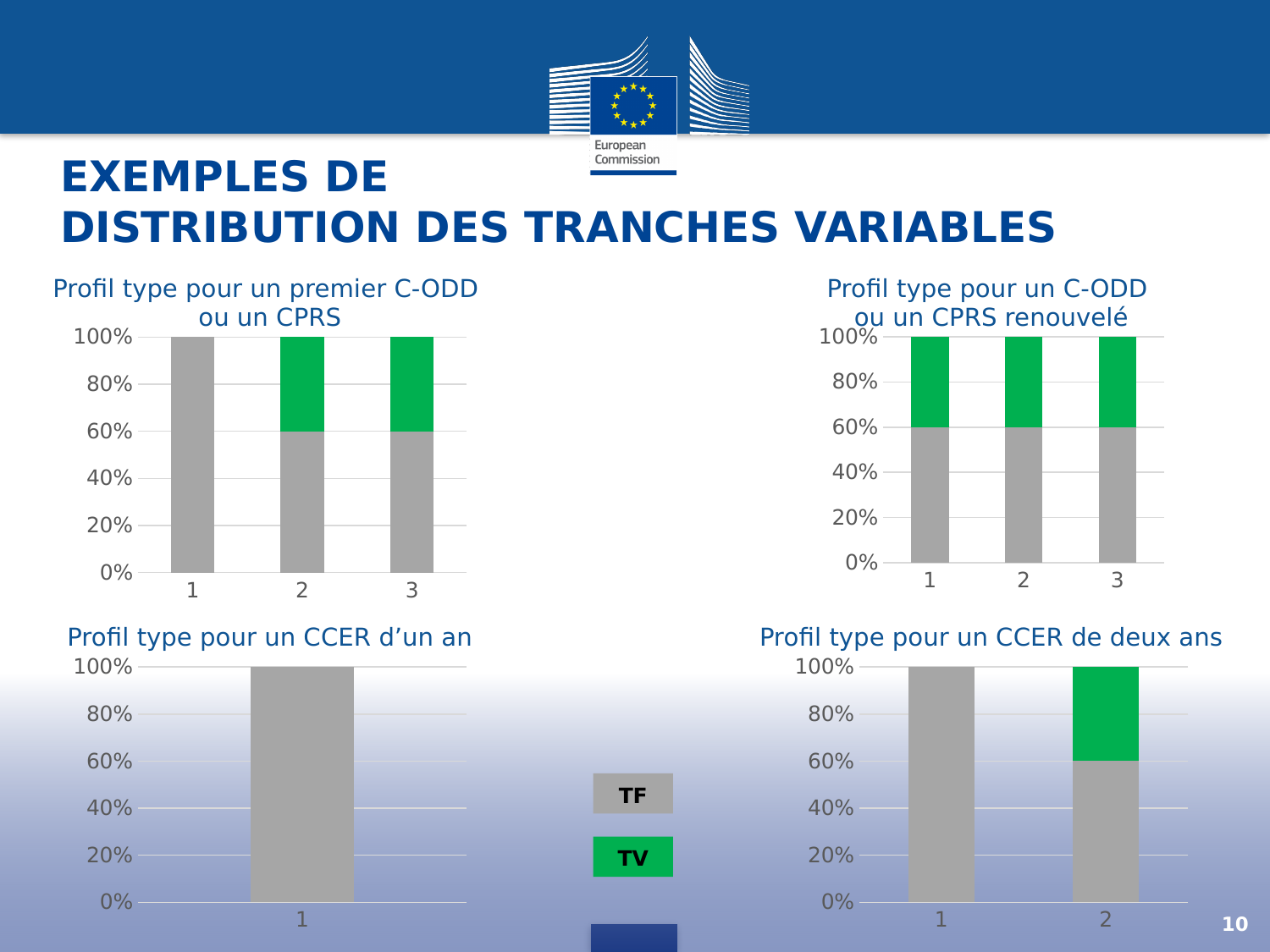

# Exemples de distribution des tranches variables
Profil type pour un premier C-ODD
ou un CPRS
Profil type pour un C-ODD
ou un CPRS renouvelé

### Chart

| Category | base tranche | variable trance |
|---|---|---|

### Chart

| Category | base tranche | variable trance |
|---|---|---|
Profil type pour un CCER d’un an
Profil type pour un CCER de deux ans

### Chart

| Category | Series 1 |
|---|---|
| 1 | 1.0 |

### Chart

| Category | Series 1 | Series 2 |
|---|---|---|
| 1 | 1.0 | 0.0 |
| 2 | 0.6 | 0.4 |
TF
TV
10